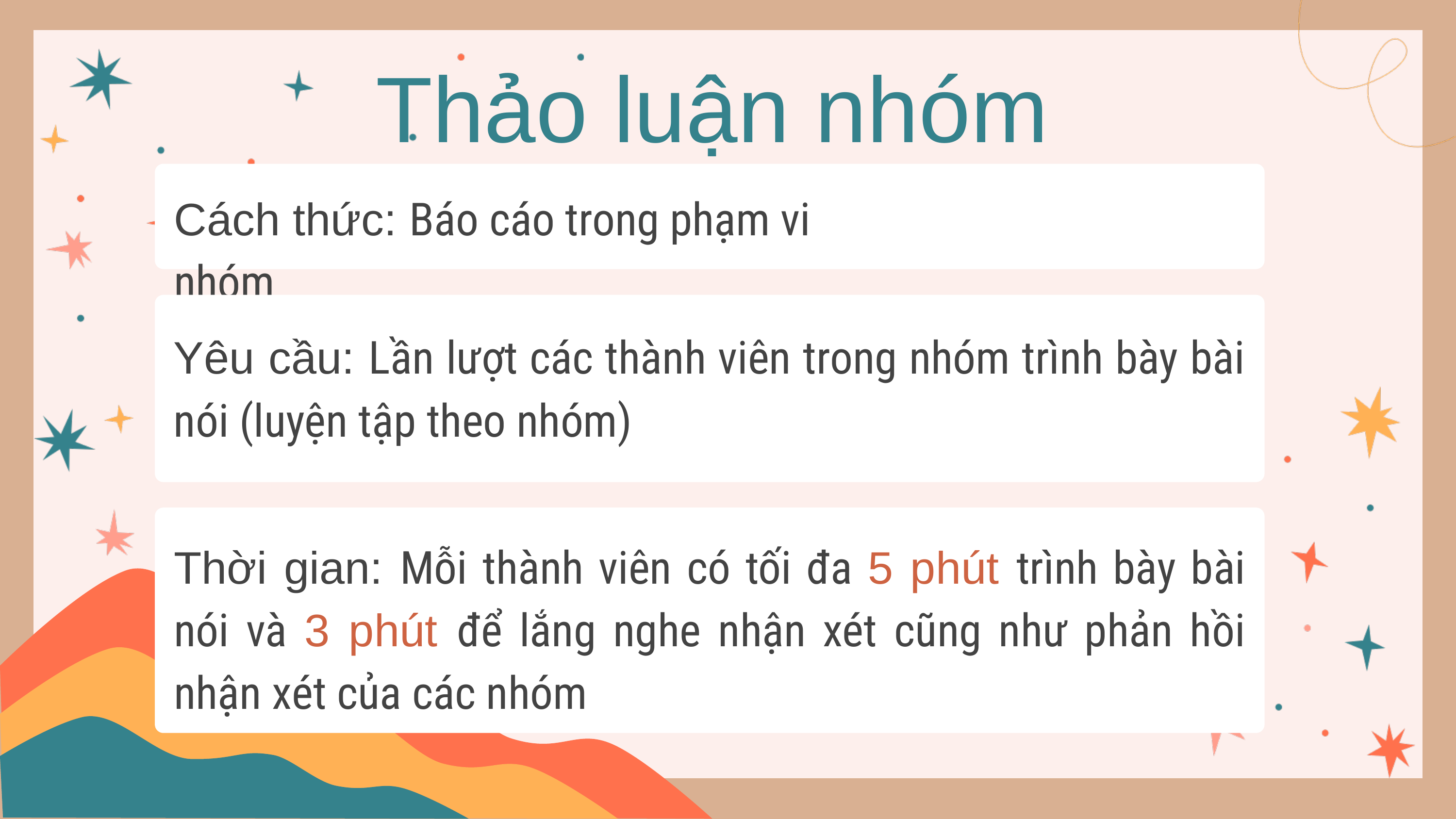

Thảo luận nhóm

Cách thức: Báo cáo trong phạm vi nhóm

Yêu cầu: Lần lượt các thành viên trong nhóm trình bày bài nói (luyện tập theo nhóm)

Thời gian: Mỗi thành viên có tối đa 5 phút trình bày bài nói và 3 phút để lắng nghe nhận xét cũng như phản hồi nhận xét của các nhóm